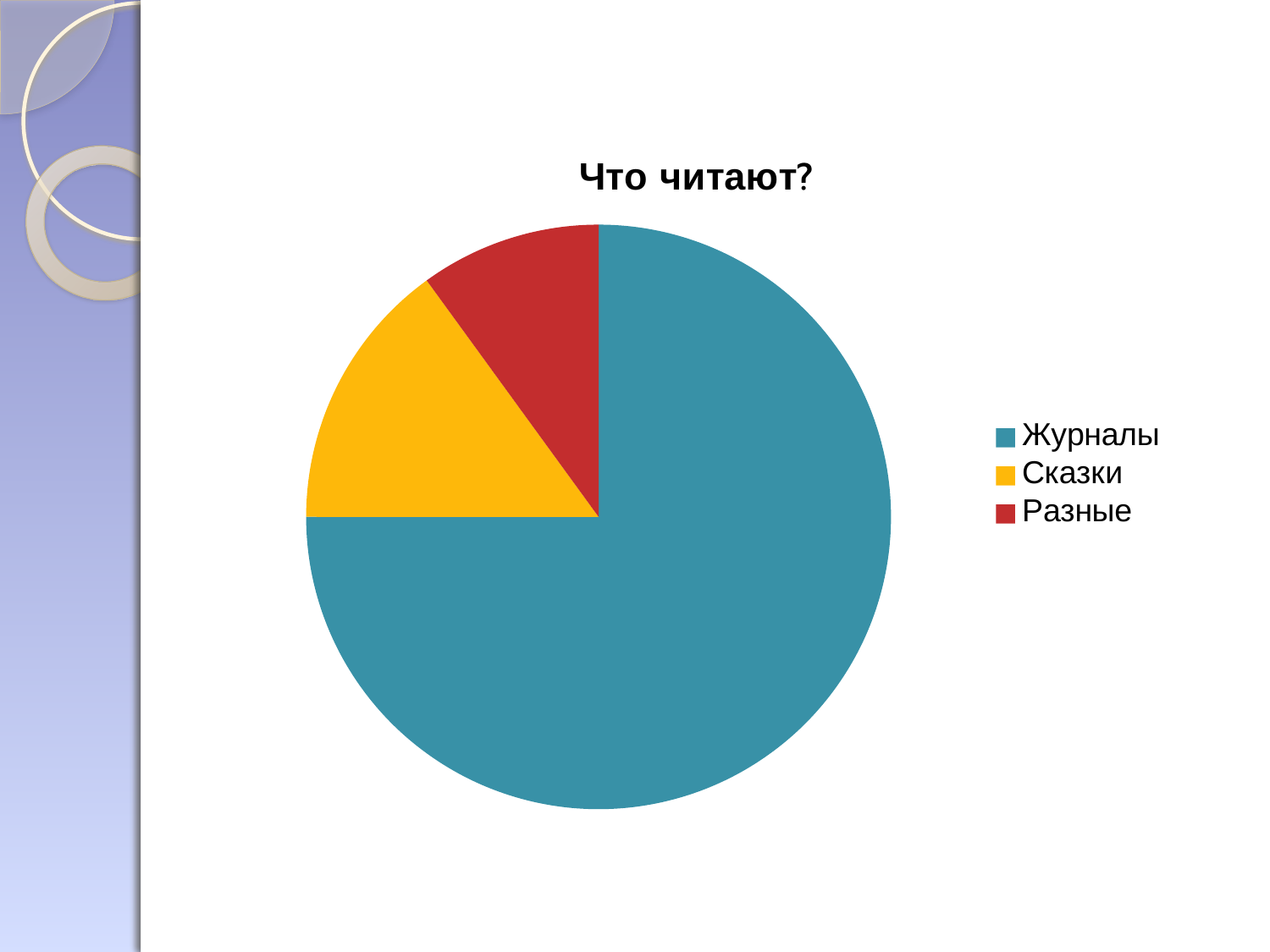

### Chart:

| Category | Что читают? |
|---|---|
| Журналы | 75.0 |
| Сказки | 15.0 |
| Разные | 10.0 |